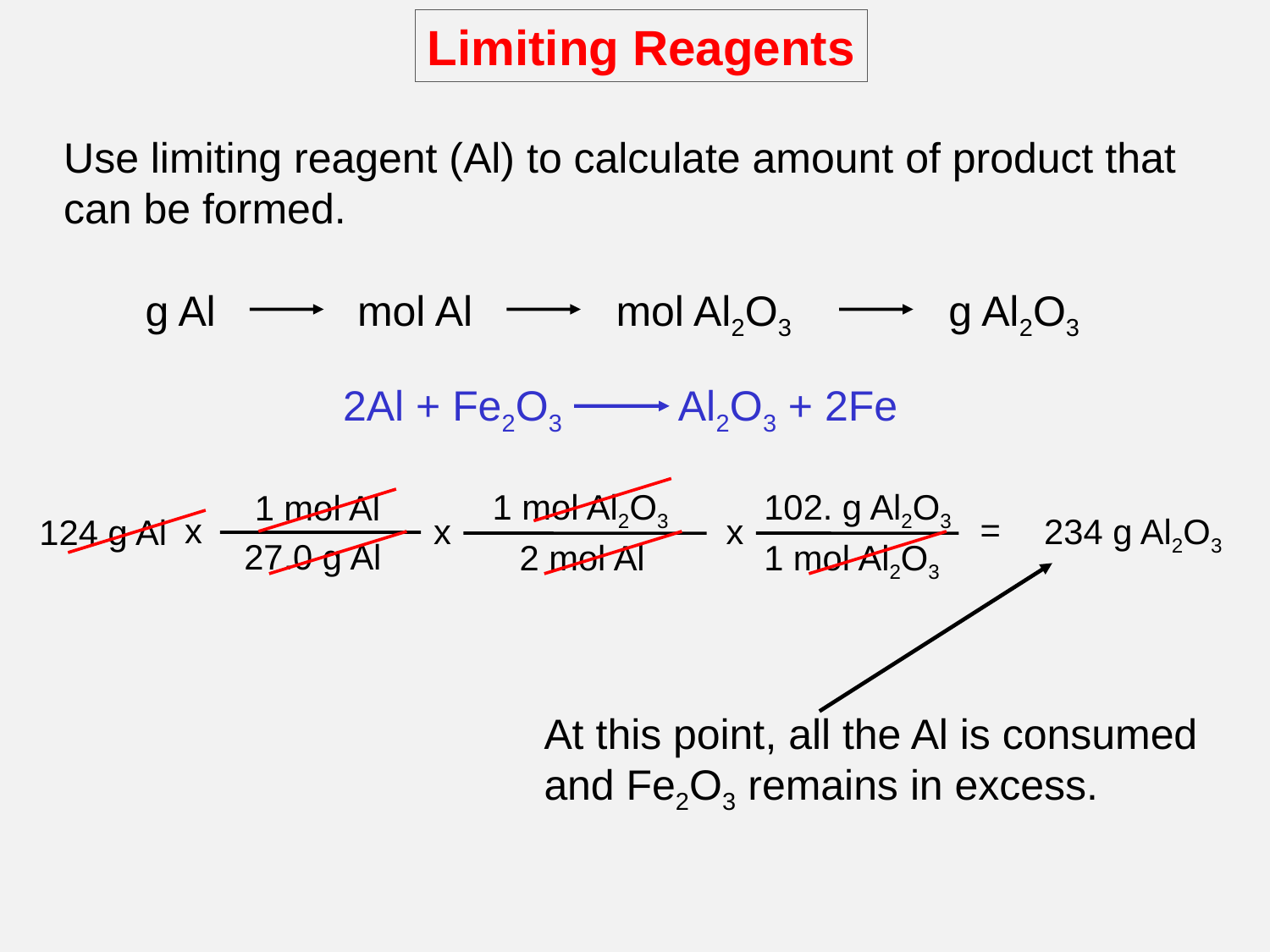

Limiting Reagents
Use limiting reagent (Al) to calculate amount of product that
can be formed.
g Al
mol Al
mol Al2O3
g Al2O3

2Al + Fe2O3          Al2O3 + 2Fe

1 mol Al2O3
x
2 mol Al

102. g Al2O3
x
1 mol Al2O3

=
1 mol Al
x
27.0 g Al

234 g Al2O3
124 g Al

At this point, all the Al is consumed and Fe2O3 remains in excess.